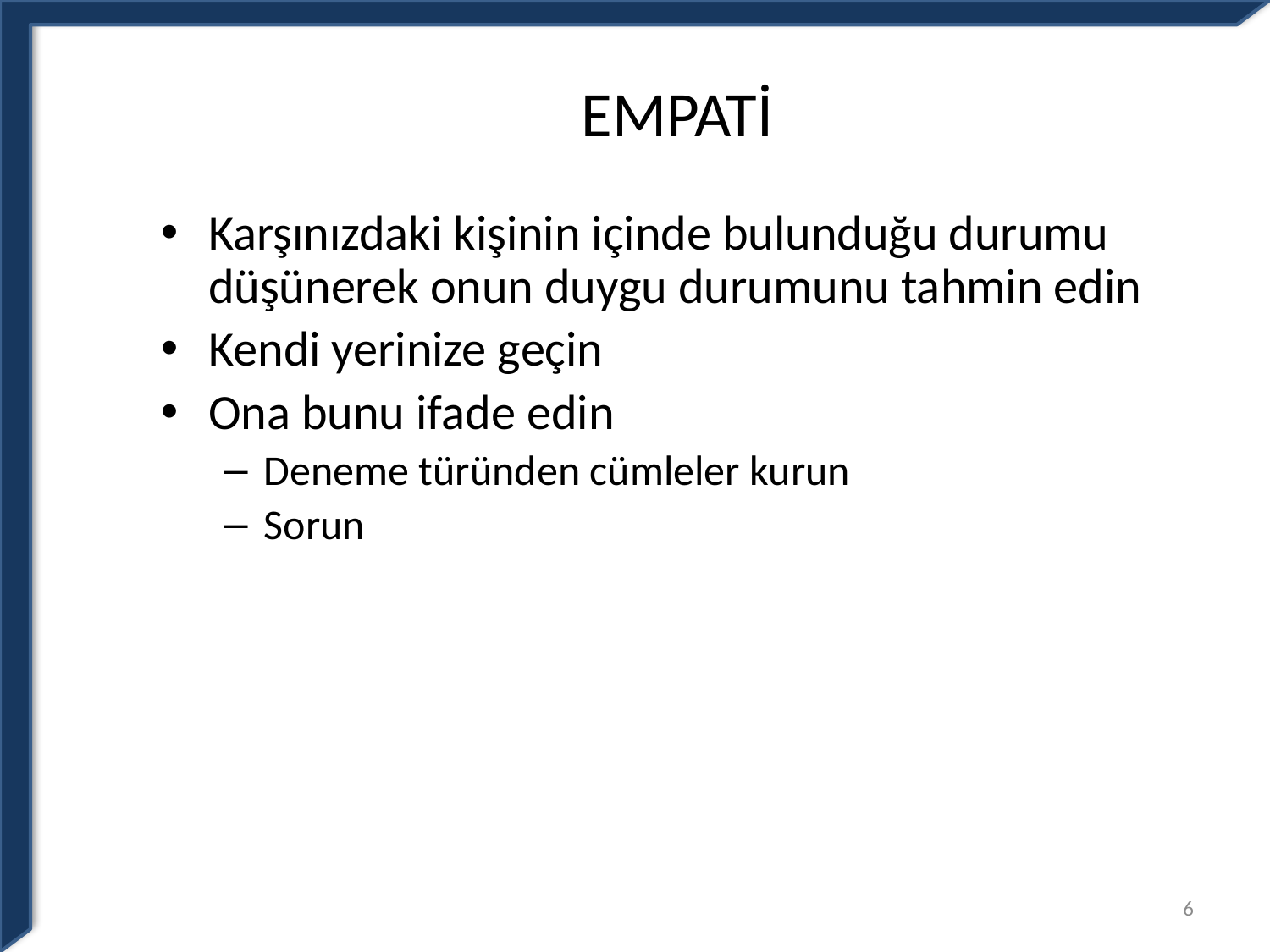

# EMPATİ
Karşınızdaki kişinin içinde bulunduğu durumu düşünerek onun duygu durumunu tahmin edin
Kendi yerinize geçin
Ona bunu ifade edin
Deneme türünden cümleler kurun
Sorun

6